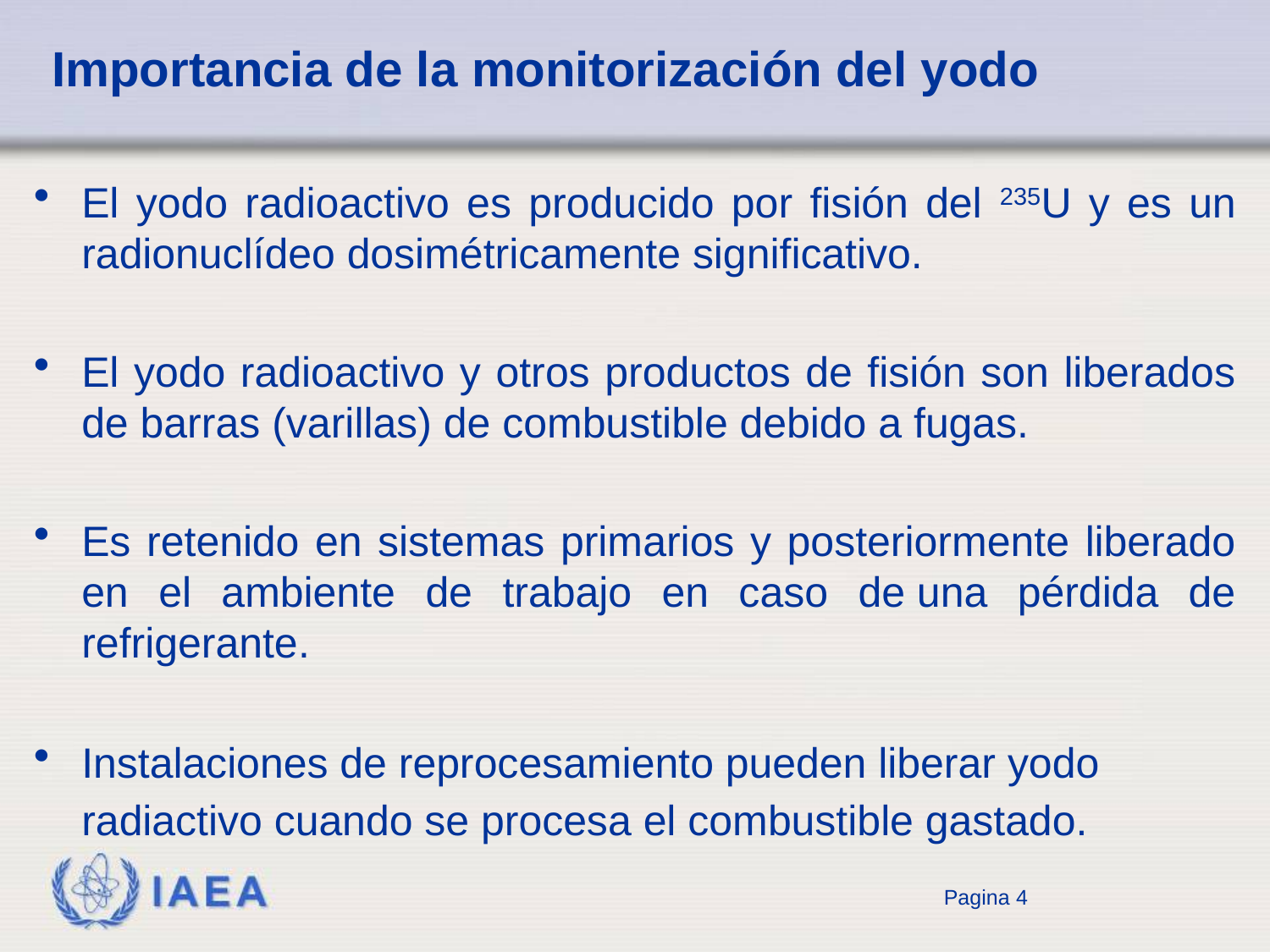

# Importancia de la monitorización del yodo
El yodo radioactivo es producido por fisión del 235U y es un radionuclídeo dosimétricamente significativo.

El yodo radioactivo y otros productos de fisión son liberados de barras (varillas) de combustible debido a fugas.

Es retenido en sistemas primarios y posteriormente liberado en el ambiente de trabajo en caso de una pérdida de refrigerante.

Instalaciones de reprocesamiento pueden liberar yodo radiactivo cuando se procesa el combustible gastado.